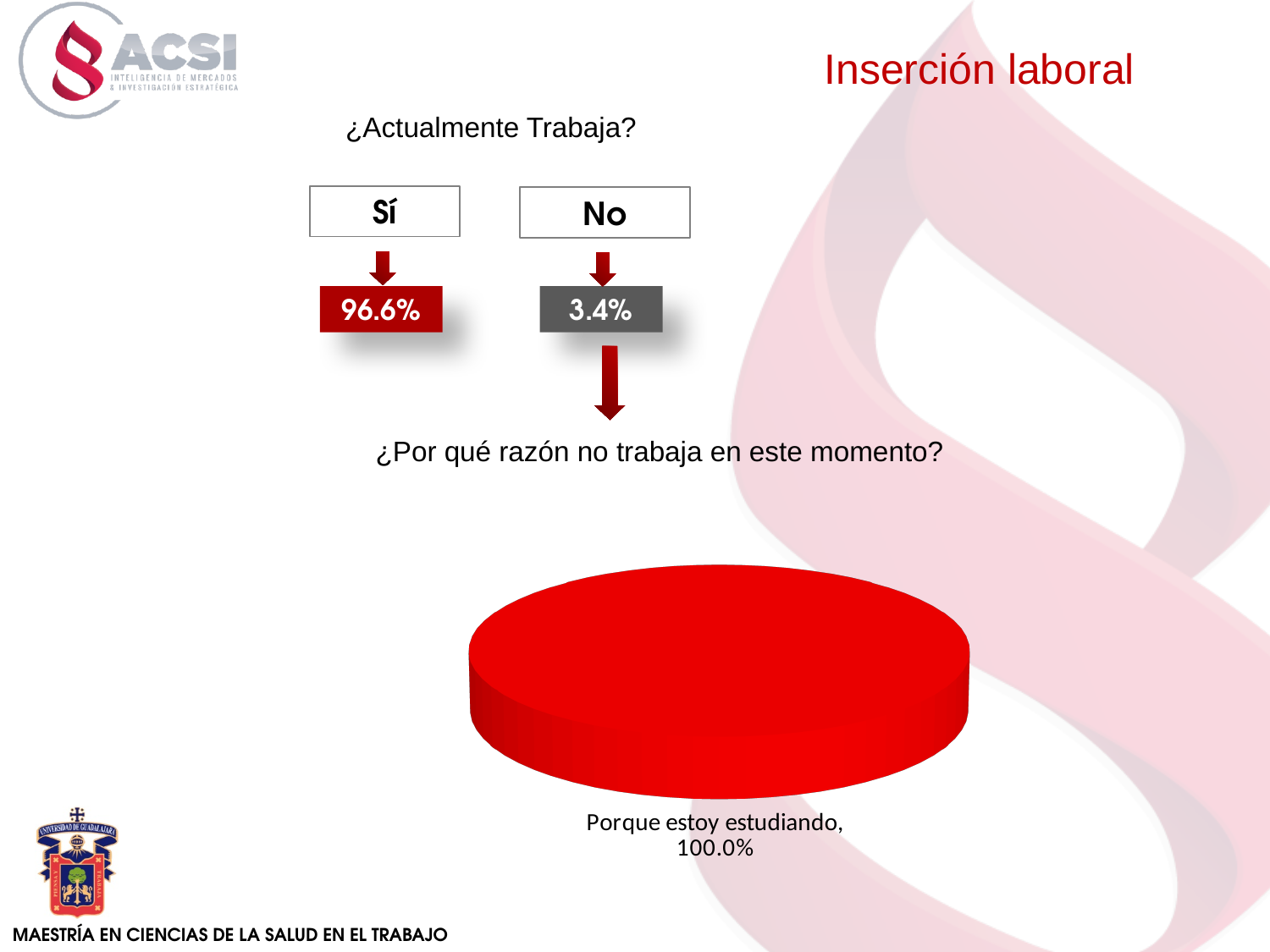

Inserción laboral
¿Actualmente Trabaja?
Sí
No

96.6%
3.4%

¿Por qué razón no trabaja en este momento?

[unsupported chart]